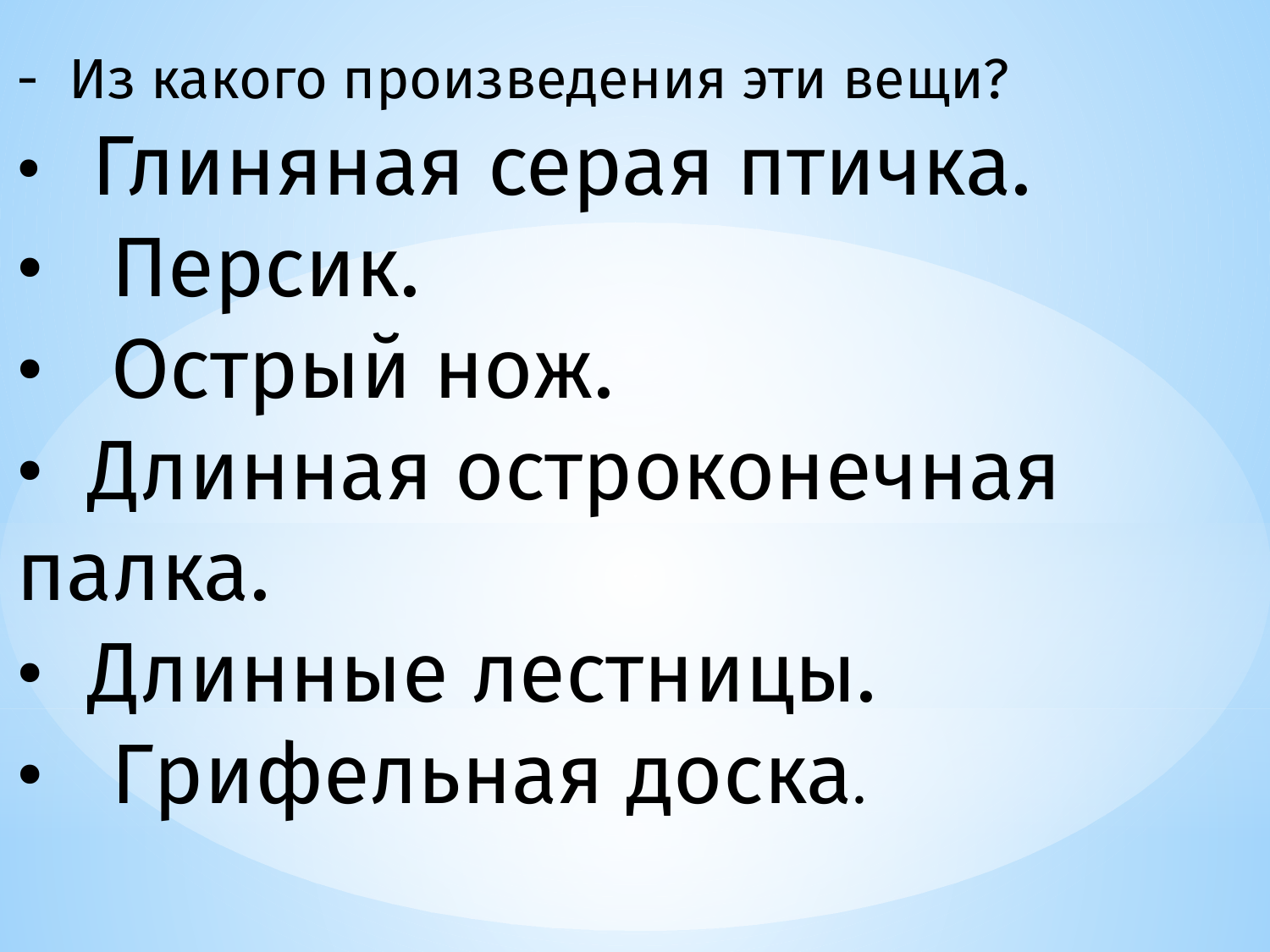

-  Из какого произведения эти вещи?
•   Глиняная серая птичка.
•   Персик.
•   Острый нож.
•  Длинная остроконечная палка.
•  Длинные лестницы.
•   Грифельная доска.